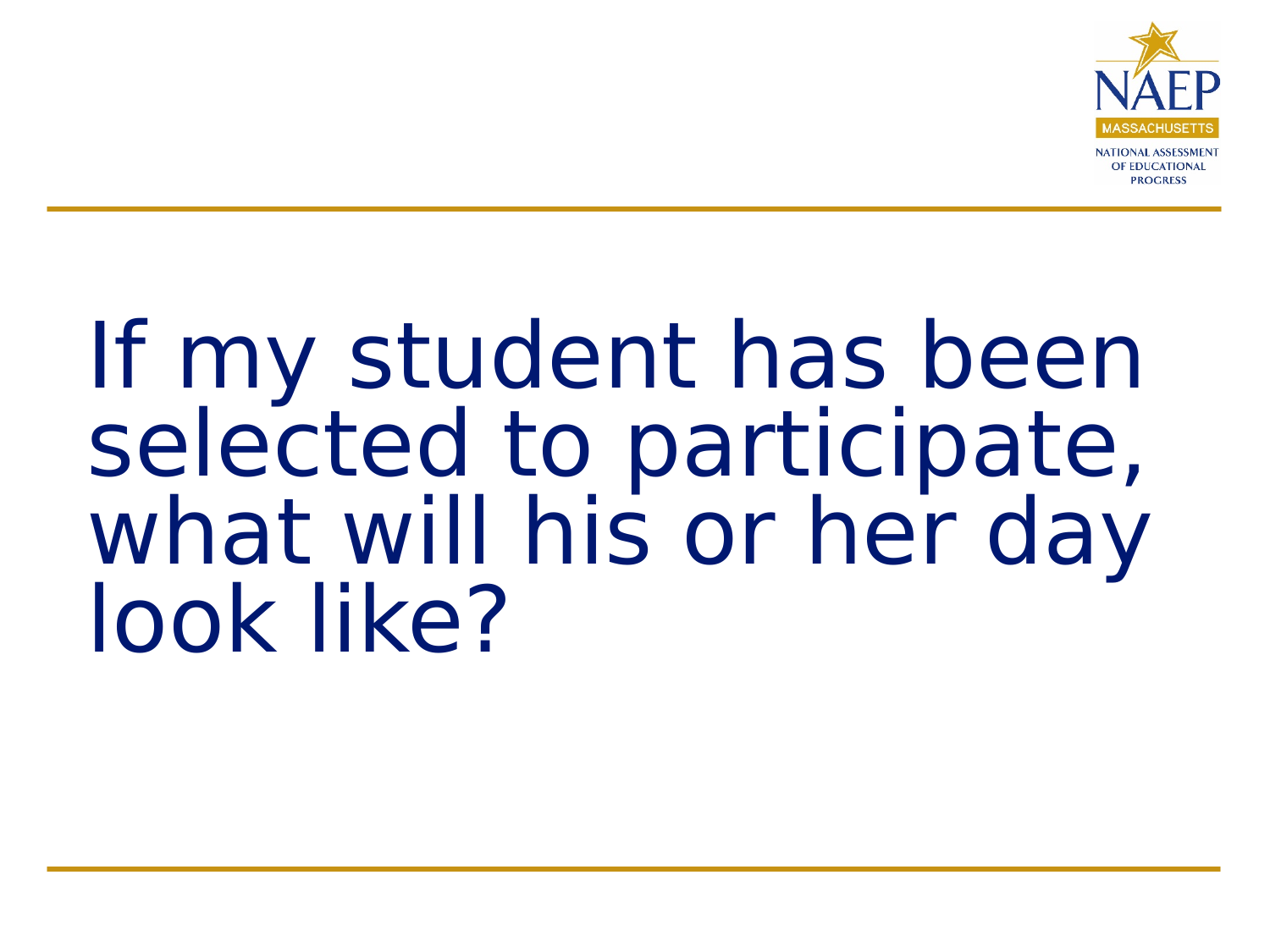

# If my student has been selected to participate, what will his or her day look like?